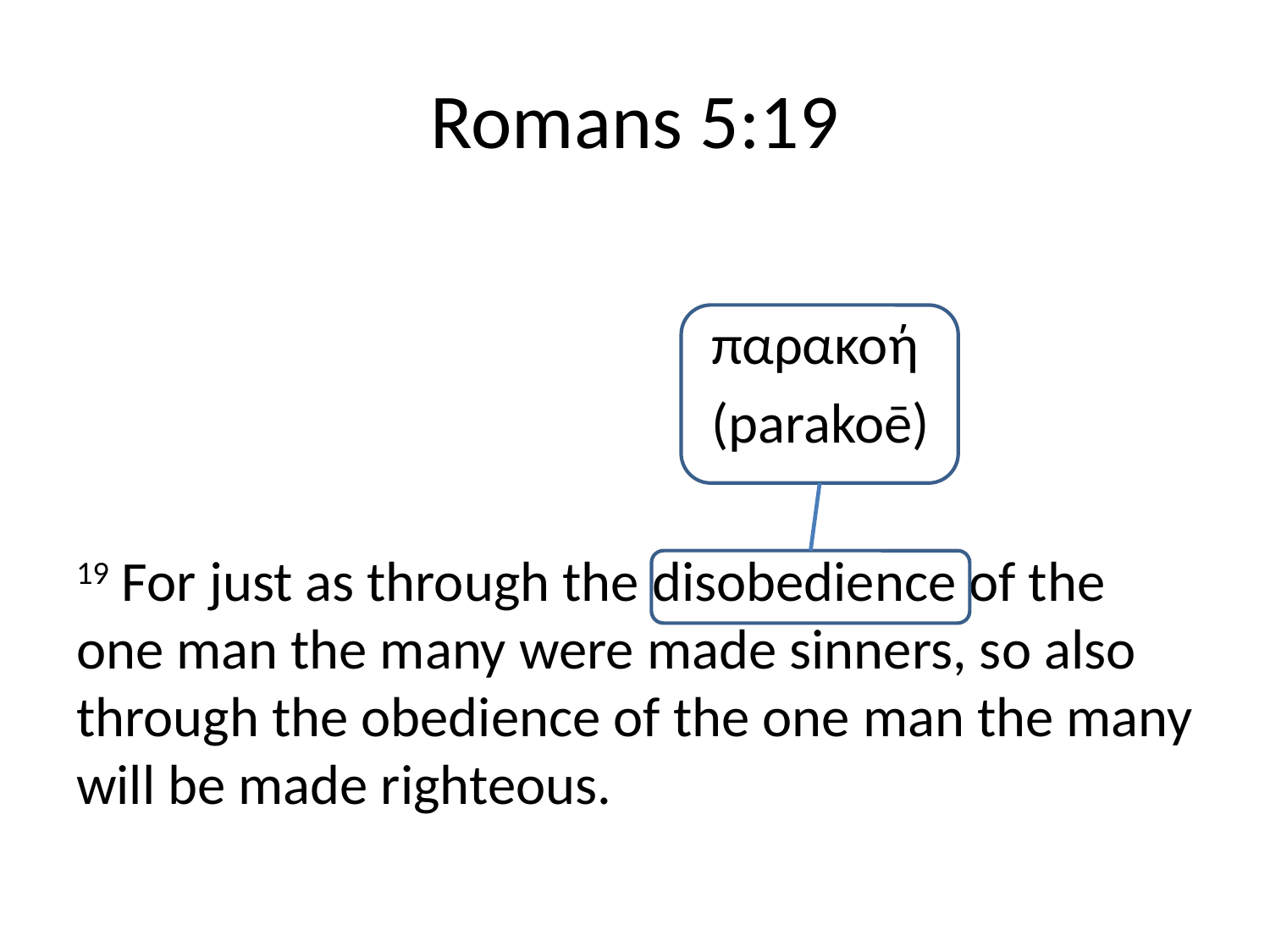

# Romans 5:19

					παρακοή
					(parakoē)

19 For just as through the disobedience of the one man the many were made sinners, so also through the obedience of the one man the many will be made righteous.